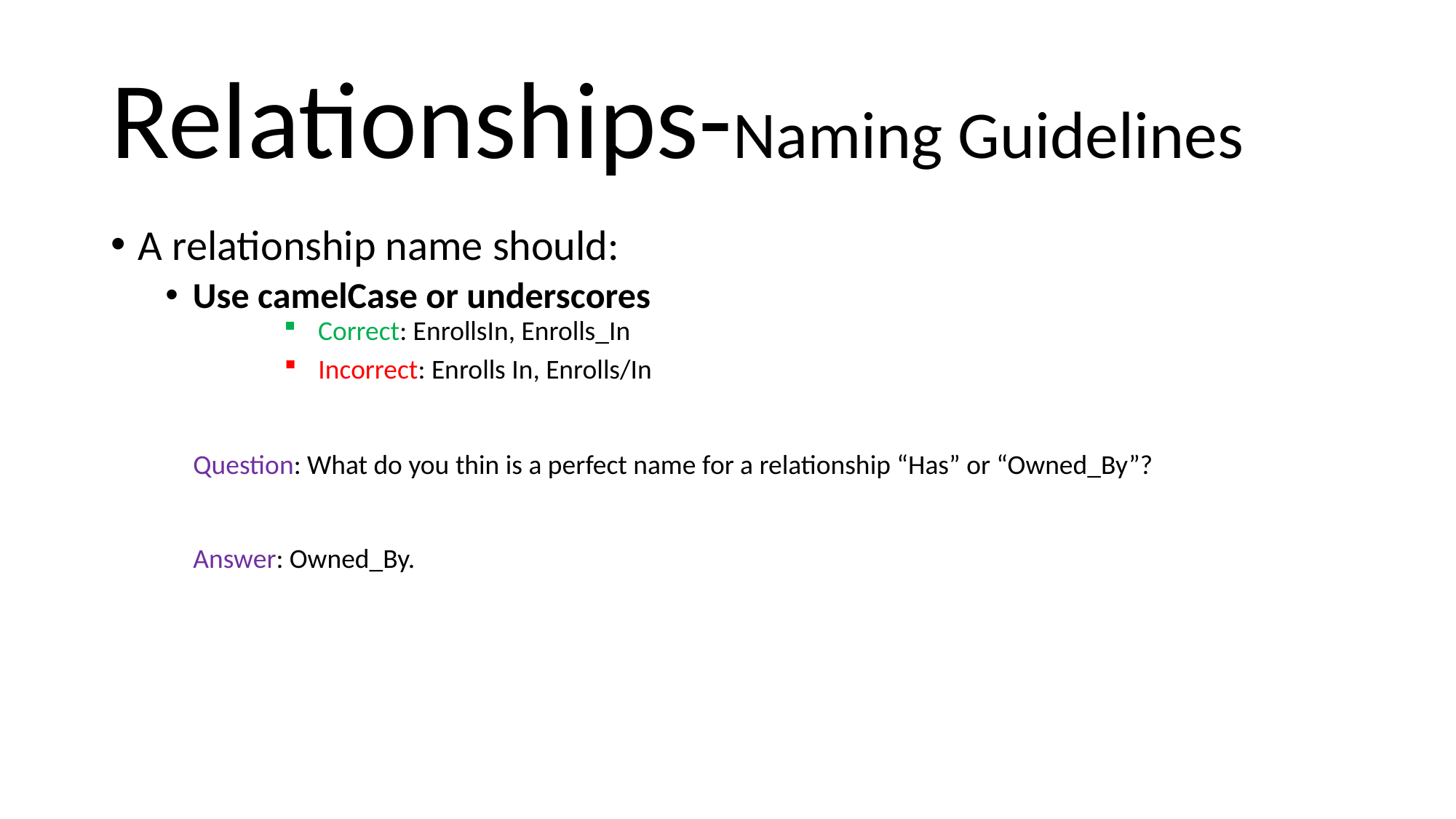

# Relationships-Naming Guidelines
A relationship name should:
Use camelCase or underscores

Correct: EnrollsIn, Enrolls_In
Incorrect: Enrolls In, Enrolls/In
Question: What do you thin is a perfect name for a relationship “Has” or “Owned_By”?
Answer: Owned_By.